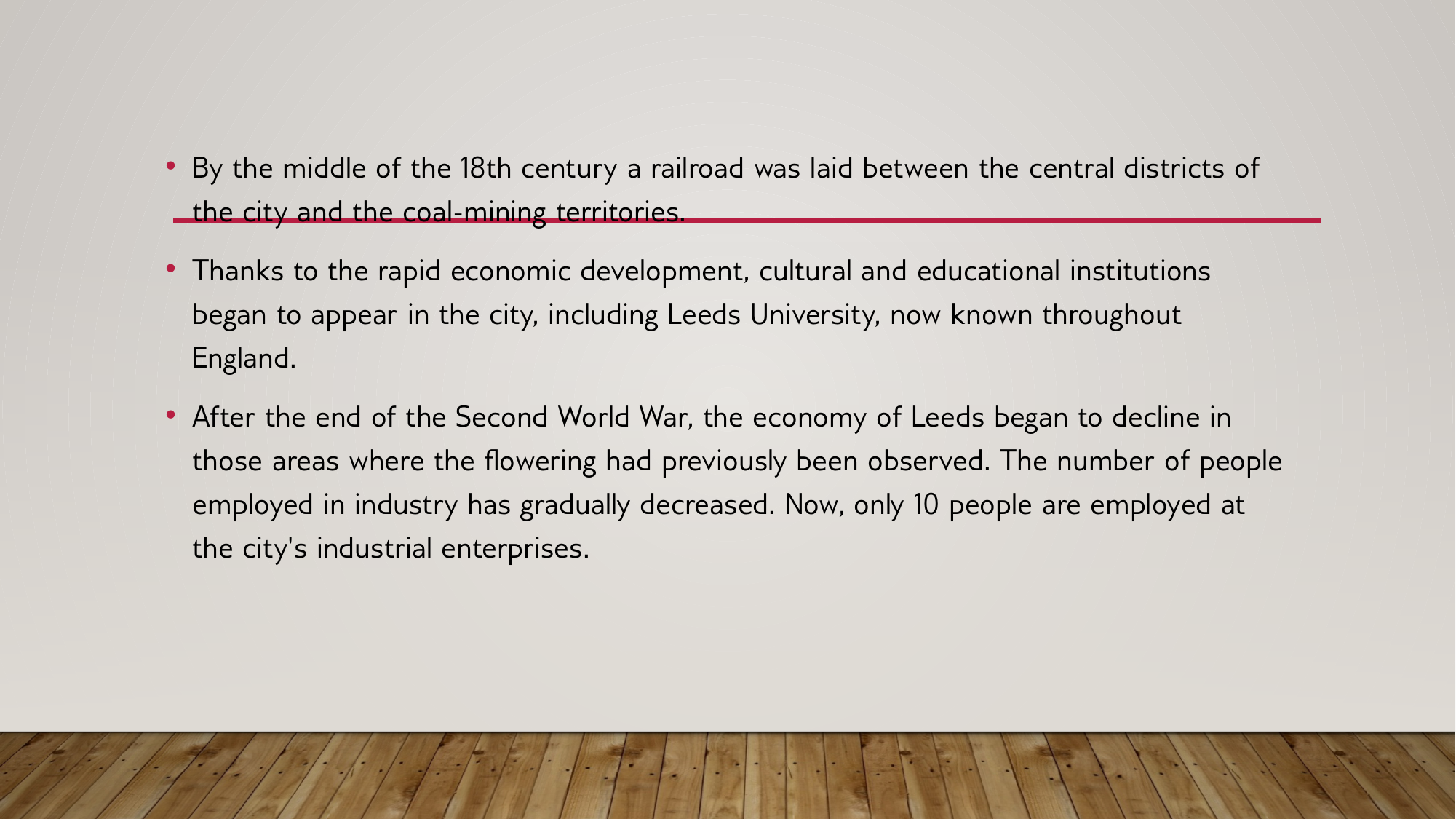

By the middle of the 18th century a railroad was laid between the central districts of the city and the coal-mining territories.
Thanks to the rapid economic development, cultural and educational institutions began to appear in the city, including Leeds University, now known throughout England.
After the end of the Second World War, the economy of Leeds began to decline in those areas where the flowering had previously been observed. The number of people employed in industry has gradually decreased. Now, only 10 people are employed at the city's industrial enterprises.